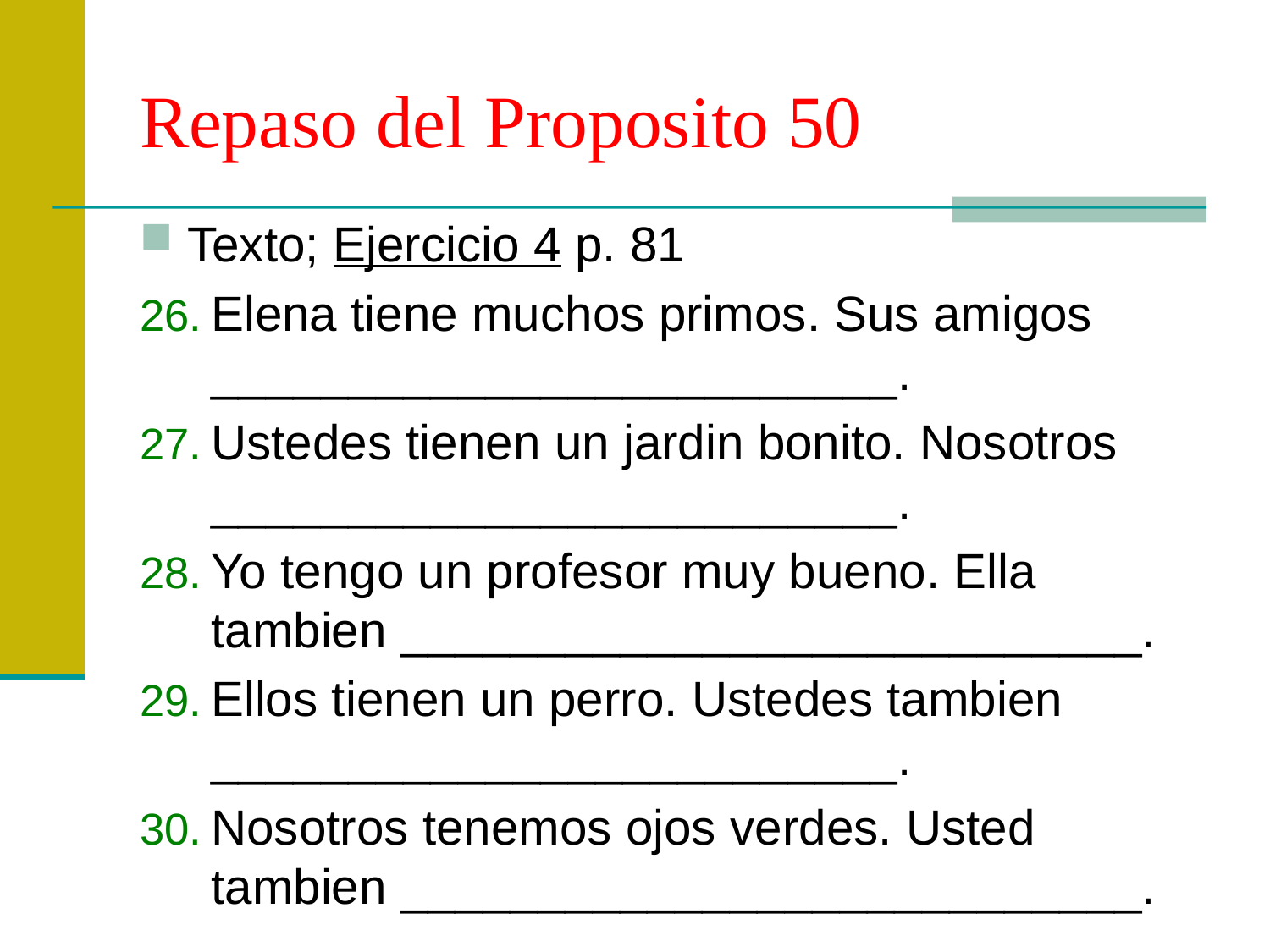

# Repaso del Proposito 50
Texto; Ejercicio 4 p. 81
Elena tiene muchos primos. Sus amigos _________________________.
Ustedes tienen un jardin bonito. Nosotros _________________________.
Yo tengo un profesor muy bueno. Ella tambien ___________________________.
Ellos tienen un perro. Ustedes tambien _________________________.
Nosotros tenemos ojos verdes. Usted tambien ___________________________.